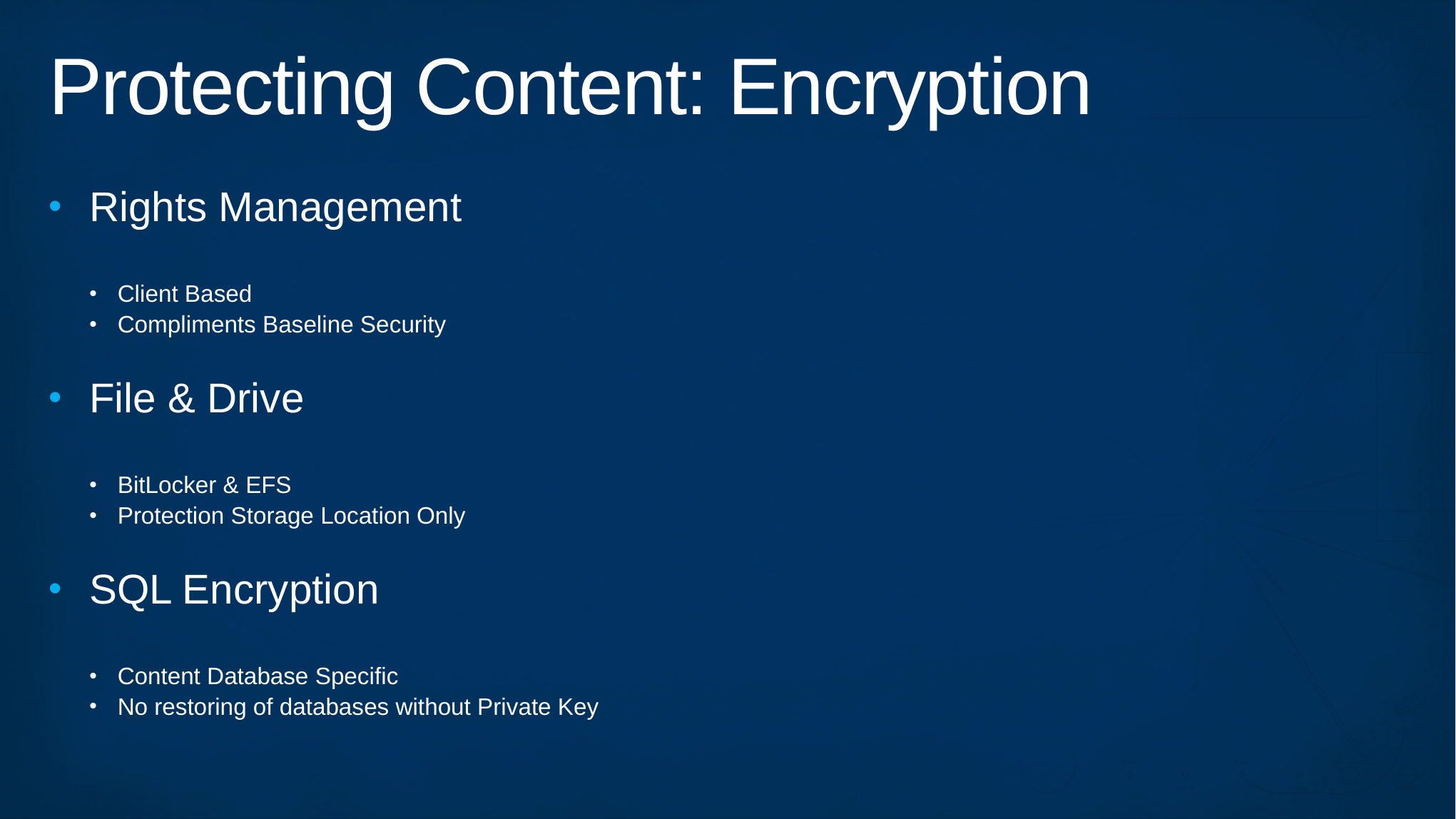

# Protecting Content: Encryption
Rights Management

Client Based
Compliments Baseline Security

File & Drive

BitLocker & EFS
Protection Storage Location Only

SQL Encryption

Content Database Specific
No restoring of databases without Private Key